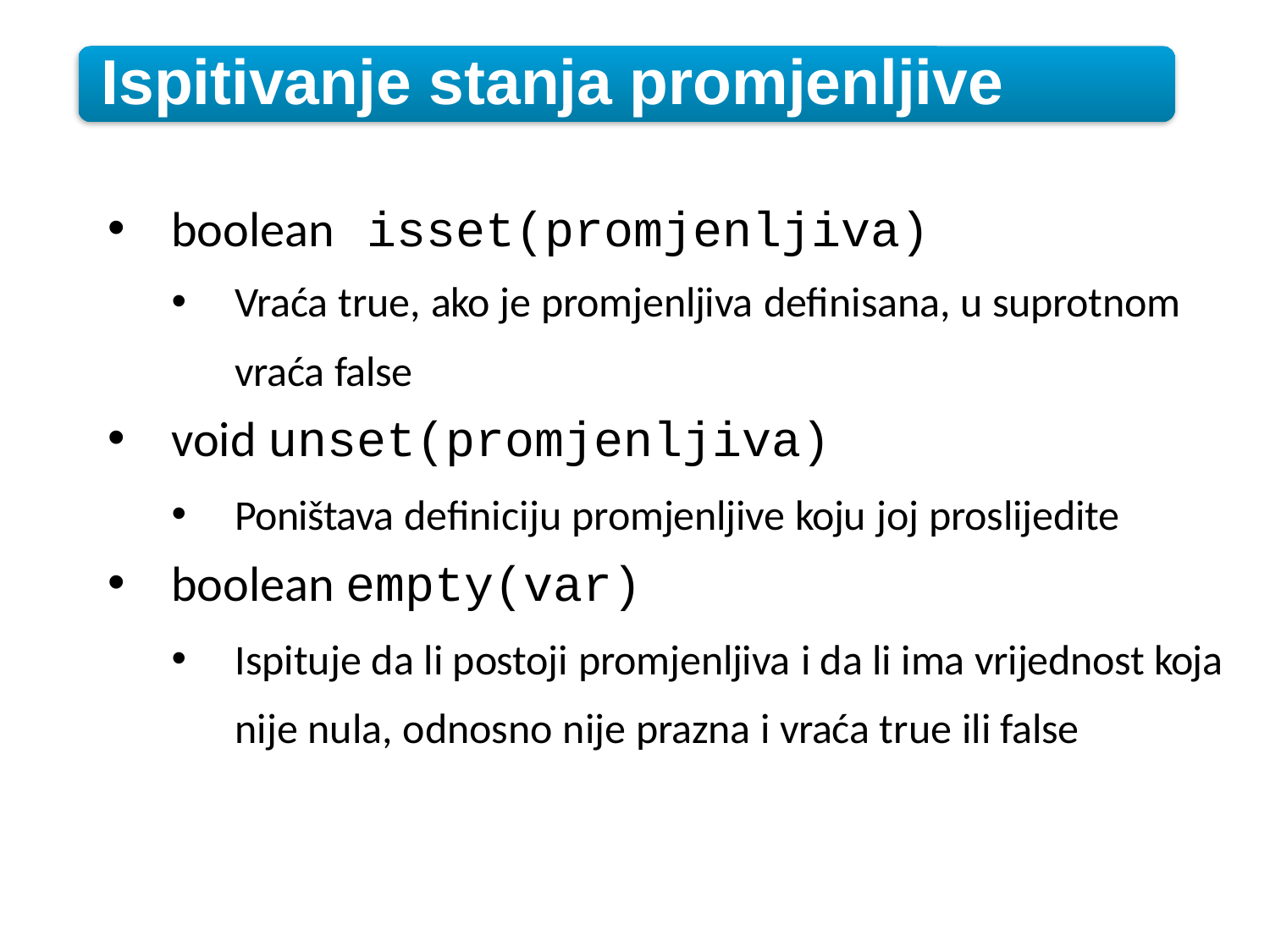

Ispitivanje stanja promjenljive
boolean isset(promjenljiva)
Vraća true, ako je promjenljiva definisana, u suprotnom vraća false
void unset(promjenljiva)
Poništava definiciju promjenljive koju joj proslijedite
boolean empty(var)
Ispituje da li postoji promjenljiva i da li ima vrijednost koja nije nula, odnosno nije prazna i vraća true ili false